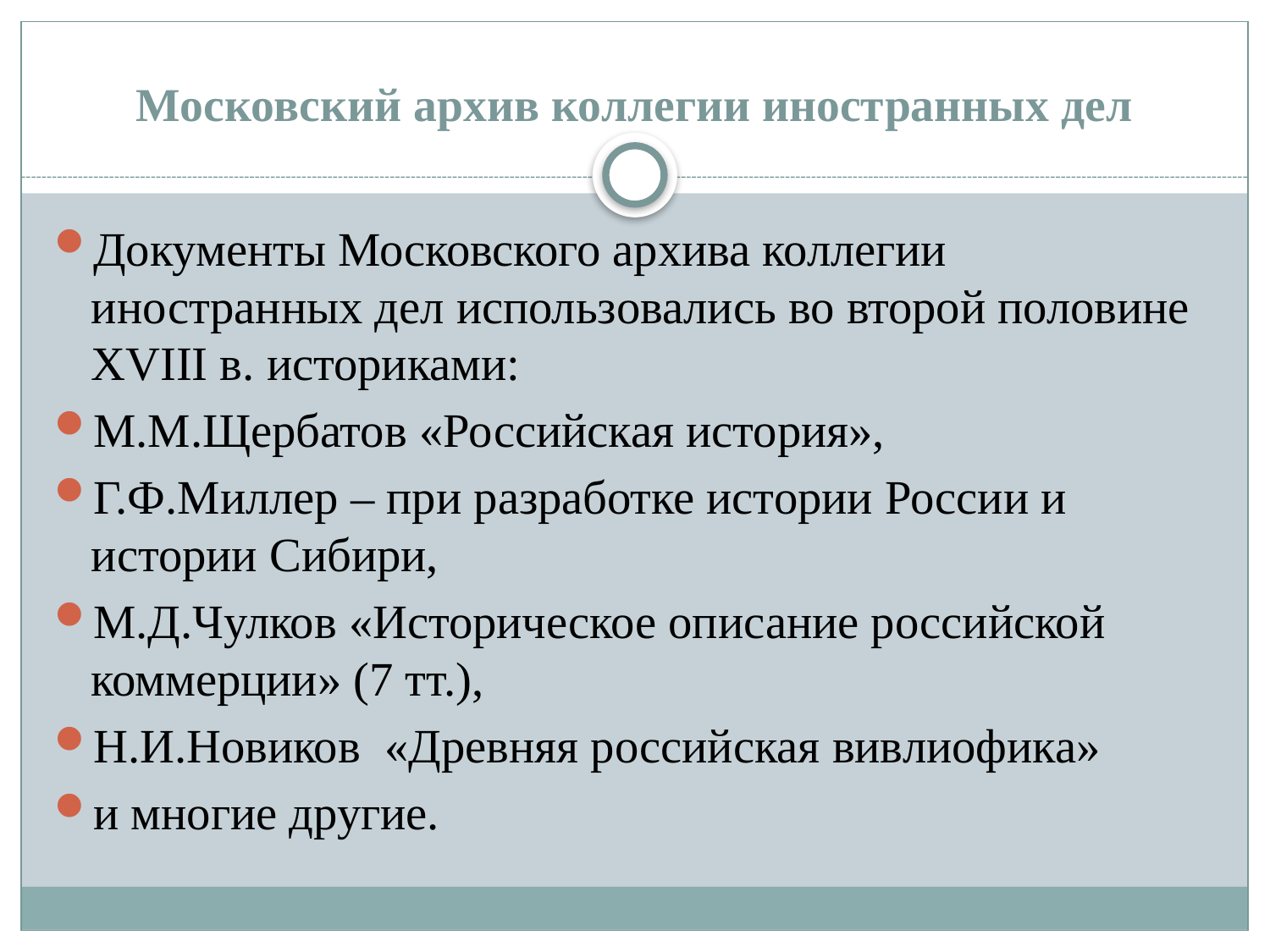

# Московский архив коллегии иностранных дел
Документы Московского архива коллегии иностранных дел использовались во второй половине XVIII в. историками:
М.М.Щербатов «Российская история»,
Г.Ф.Миллер – при разработке истории России и истории Сибири,
М.Д.Чулков «Историческое описание российской коммерции» (7 тт.),
Н.И.Новиков  «Древняя российская вивлиофика»
и многие другие.